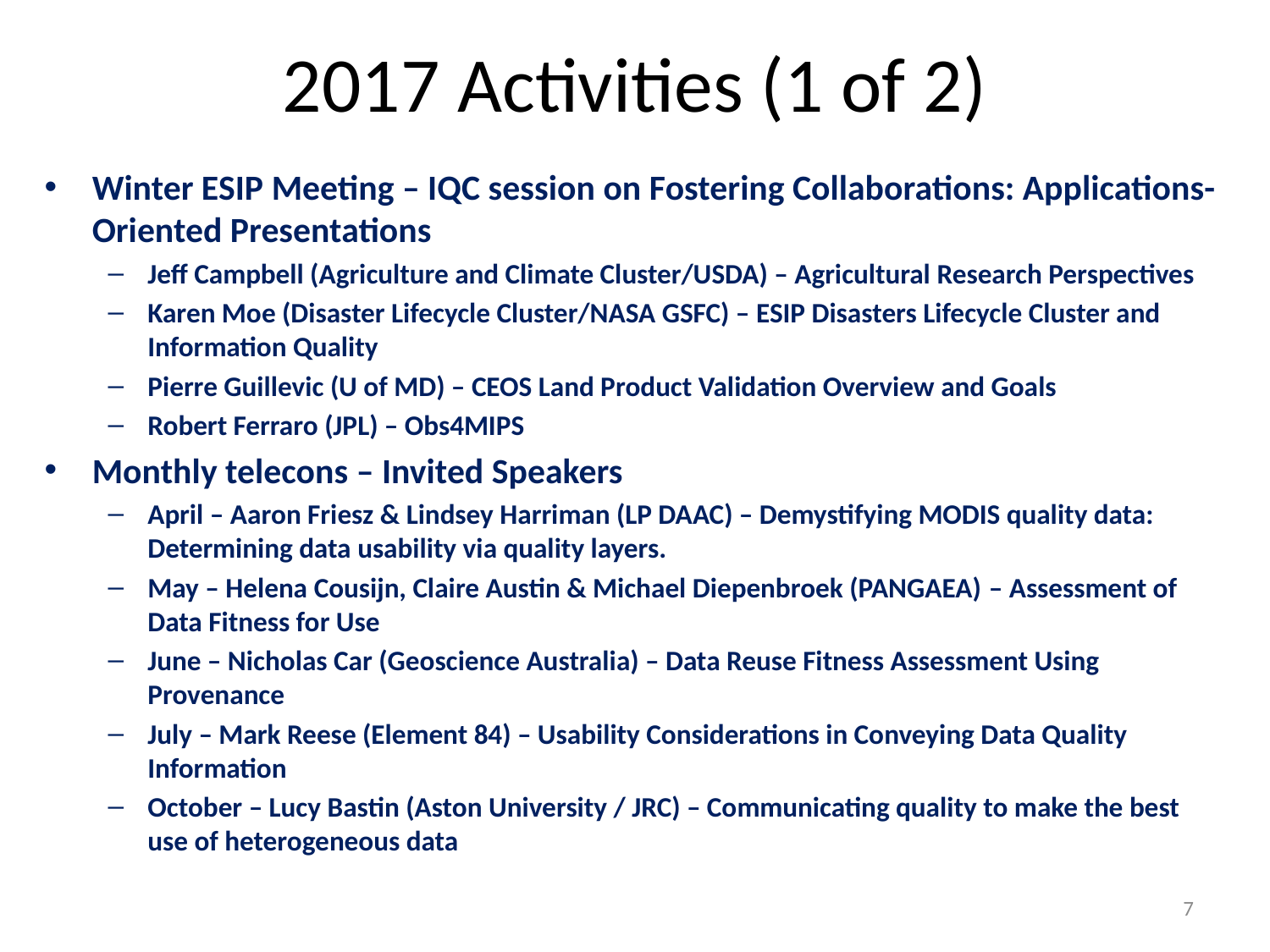

# 2017 Activities (1 of 2)
Winter ESIP Meeting – IQC session on Fostering Collaborations: Applications-Oriented Presentations
Jeff Campbell (Agriculture and Climate Cluster/USDA) – Agricultural Research Perspectives
Karen Moe (Disaster Lifecycle Cluster/NASA GSFC) – ESIP Disasters Lifecycle Cluster and Information Quality
Pierre Guillevic (U of MD) – CEOS Land Product Validation Overview and Goals
Robert Ferraro (JPL) – Obs4MIPS
Monthly telecons – Invited Speakers
April – Aaron Friesz & Lindsey Harriman (LP DAAC) – Demystifying MODIS quality data: Determining data usability via quality layers.
May – Helena Cousijn, Claire Austin & Michael Diepenbroek (PANGAEA) – Assessment of Data Fitness for Use
June – Nicholas Car (Geoscience Australia) – Data Reuse Fitness Assessment Using Provenance
July – Mark Reese (Element 84) – Usability Considerations in Conveying Data Quality Information
October – Lucy Bastin (Aston University / JRC) – Communicating quality to make the best use of heterogeneous data
7